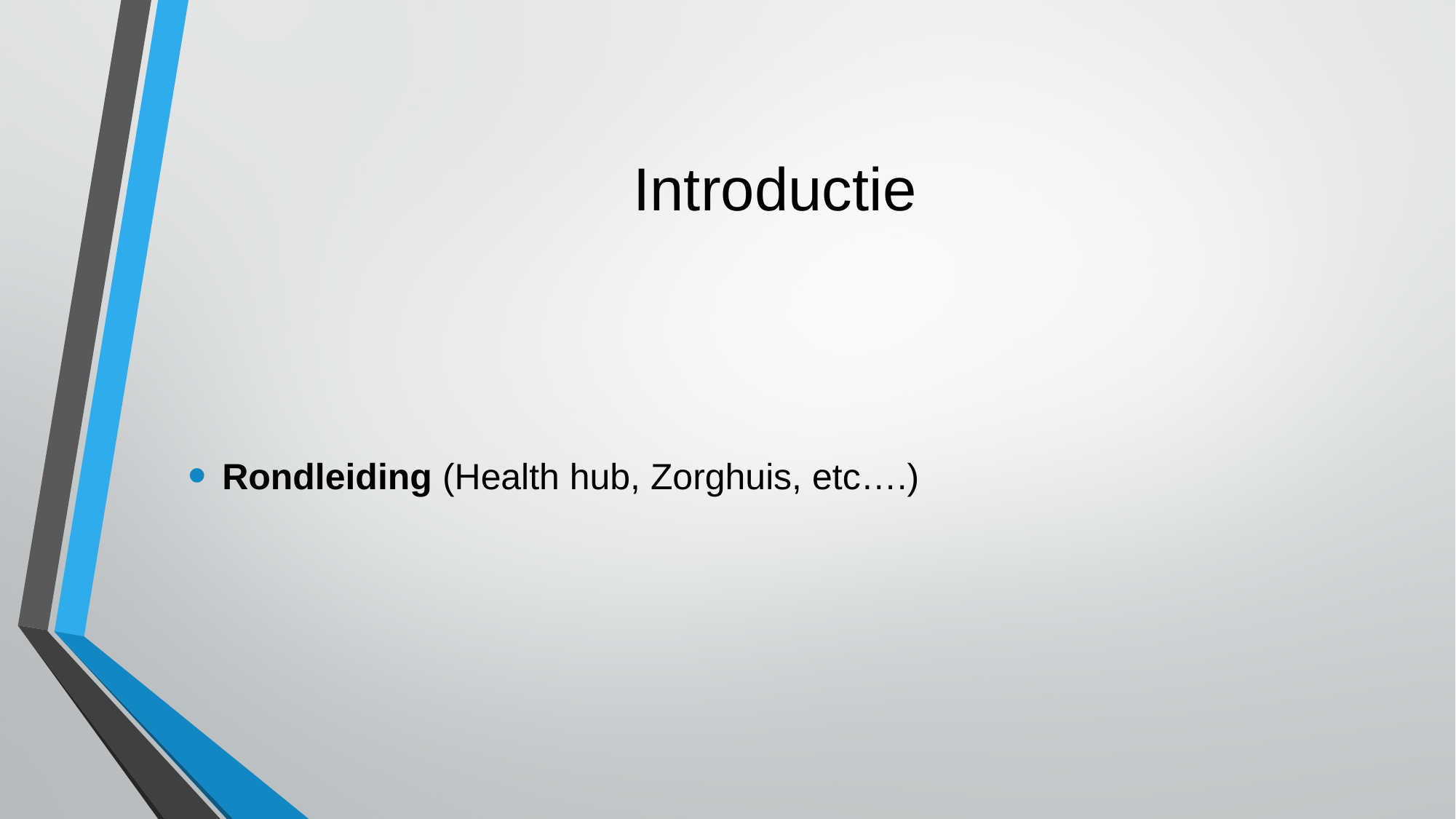

# Introductie
Rondleiding (Health hub, Zorghuis, etc….)